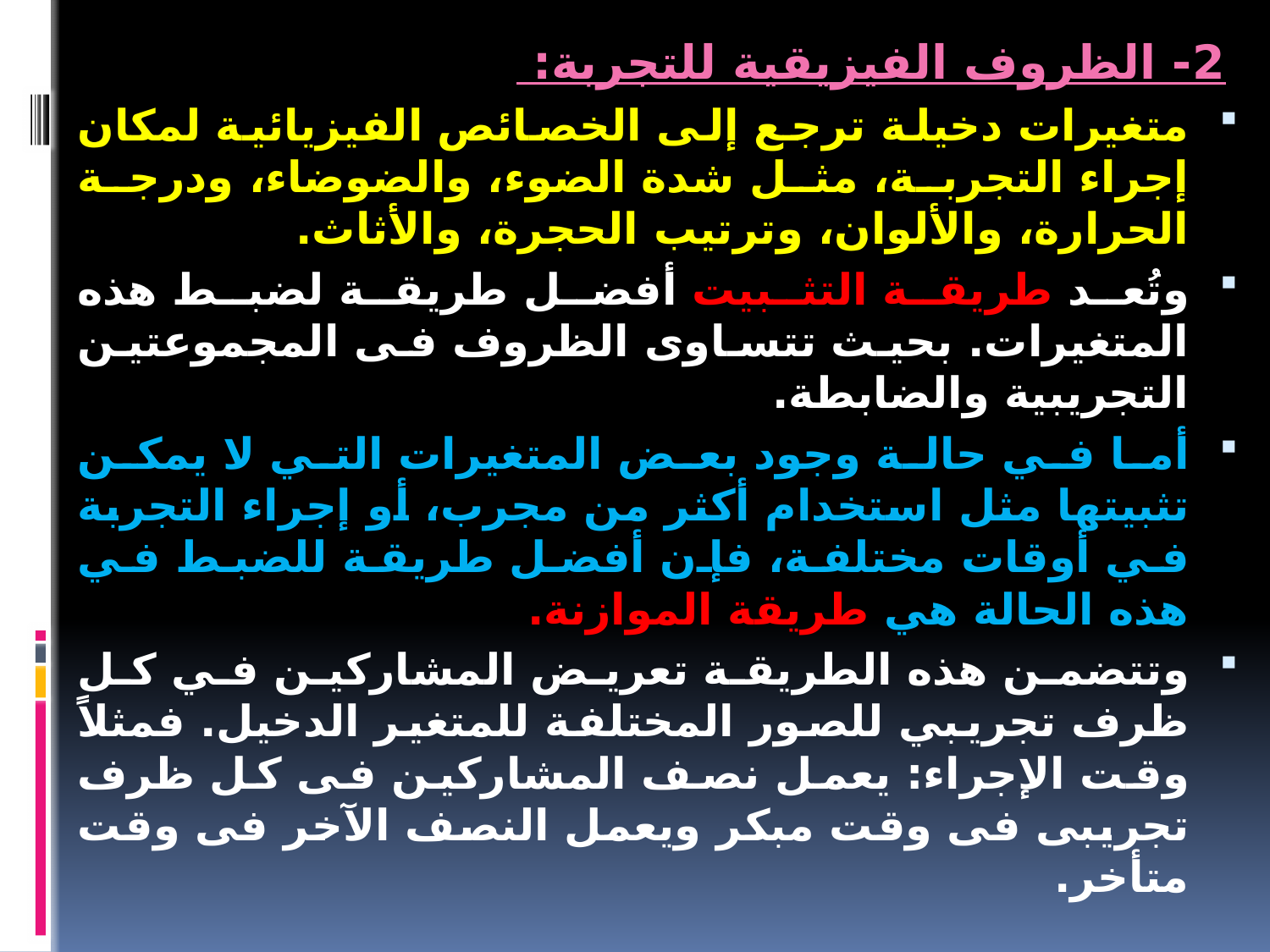

2- الظروف الفيزيقية للتجربة:
متغيرات دخيلة ترجع إلى الخصائص الفيزيائية لمكان إجراء التجربة، مثل شدة الضوء، والضوضاء، ودرجة الحرارة، والألوان، وترتيب الحجرة، والأثاث.
وتُعد طريقة التثبيت أفضل طريقة لضبط هذه المتغيرات. بحيث تتساوى الظروف فى المجموعتين التجريبية والضابطة.
أما في حالة وجود بعض المتغيرات التي لا يمكن تثبيتها مثل استخدام أكثر من مجرب، أو إجراء التجربة في أوقات مختلفة، فإن أفضل طريقة للضبط في هذه الحالة هي طريقة الموازنة.
وتتضمن هذه الطريقة تعريض المشاركين في كل ظرف تجريبي للصور المختلفة للمتغير الدخيل. فمثلاً وقت الإجراء: يعمل نصف المشاركين فى كل ظرف تجريبى فى وقت مبكر ويعمل النصف الآخر فى وقت متأخر.